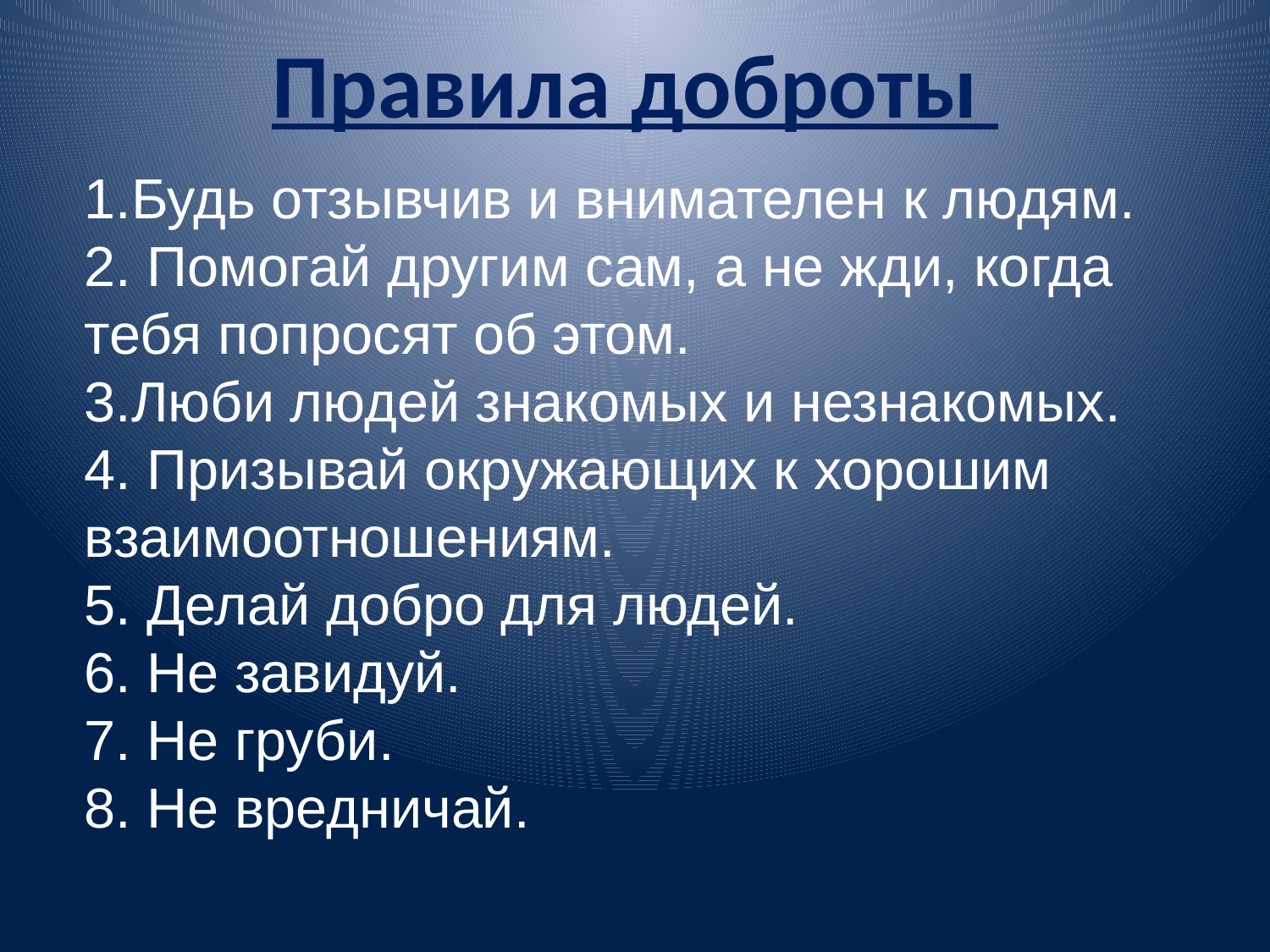

# Правила доброты
1.Будь отзывчив и внимателен к людям.
2. Помогай другим сам, а не жди, когда тебя попросят об этом.
3.Люби людей знакомых и незнакомых.
4. Призывай окружающих к хорошим взаимоотношениям.
5. Делай добро для людей.
6. Не завидуй.
7. Не груби.
8. Не вредничай.